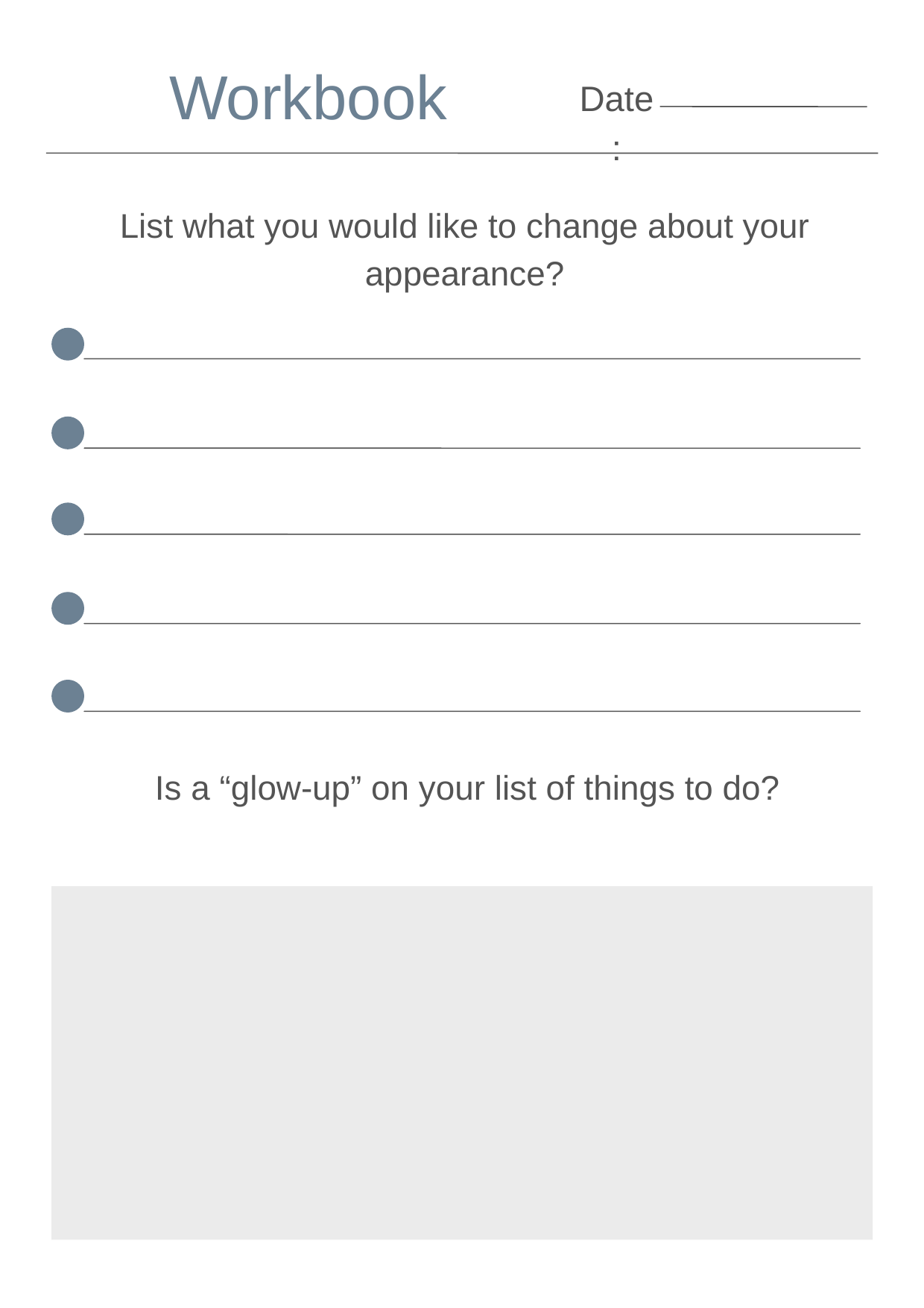

Workbook
Date:

List what you would like to change about your appearance?

Is a “glow-up” on your list of things to do?